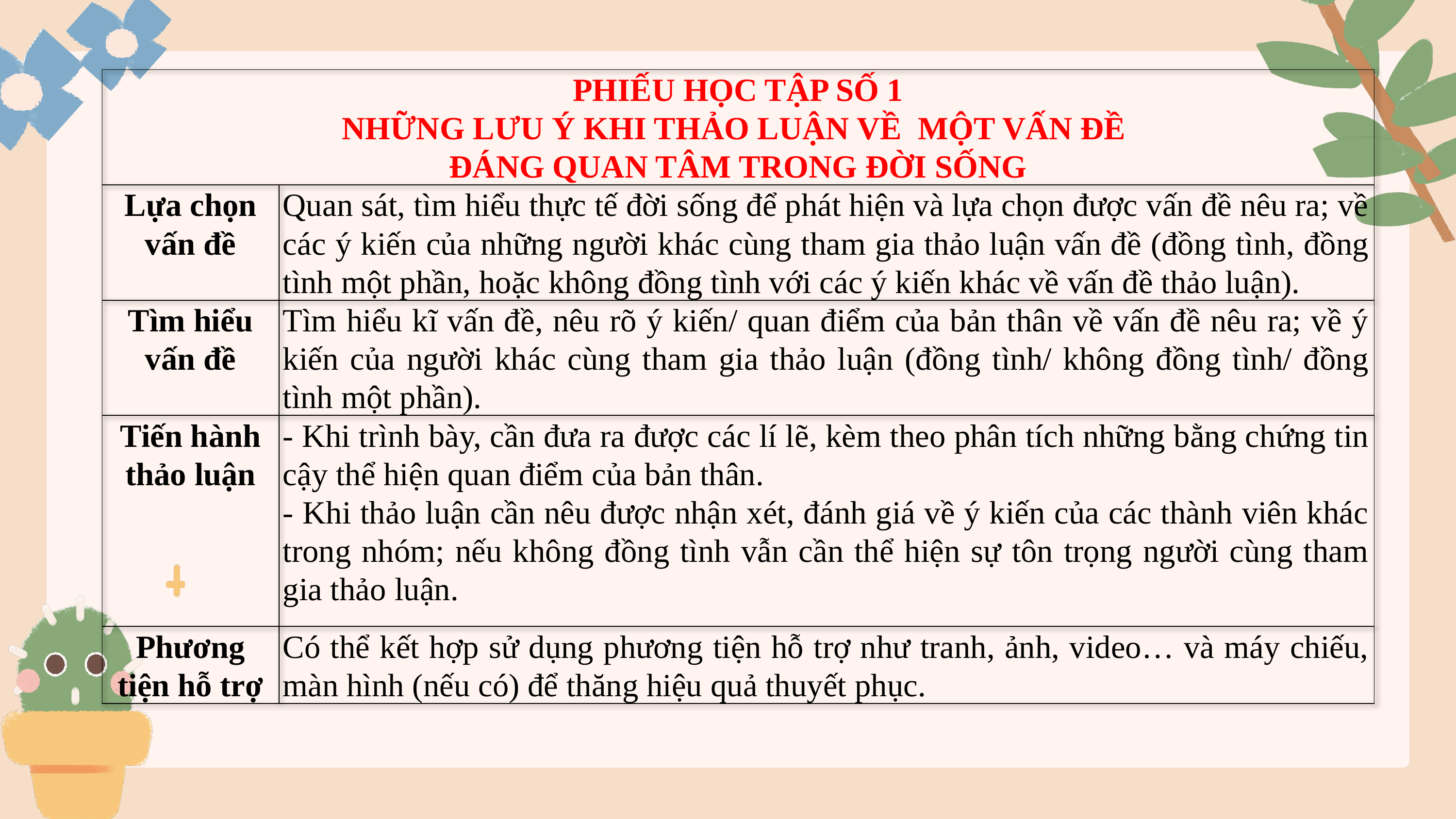

| PHIẾU HỌC TẬP SỐ 1 NHỮNG LƯU Ý KHI THẢO LUẬN VỀ MỘT VẤN ĐỀ ĐÁNG QUAN TÂM TRONG ĐỜI SỐNG |  |
| --- | --- |
| Lựa chọn vấn đề | Quan sát, tìm hiểu thực tế đời sống để phát hiện và lựa chọn được vấn đề nêu ra; về các ý kiến của những người khác cùng tham gia thảo luận vấn đề (đồng tình, đồng tình một phần, hoặc không đồng tình với các ý kiến khác về vấn đề thảo luận). |
| Tìm hiểu vấn đề | Tìm hiểu kĩ vấn đề, nêu rõ ý kiến/ quan điểm của bản thân về vấn đề nêu ra; về ý kiến của người khác cùng tham gia thảo luận (đồng tình/ không đồng tình/ đồng tình một phần). |
| Tiến hành thảo luận | - Khi trình bày, cần đưa ra được các lí lẽ, kèm theo phân tích những bằng chứng tin cậy thể hiện quan điểm của bản thân. - Khi thảo luận cần nêu được nhận xét, đánh giá về ý kiến của các thành viên khác trong nhóm; nếu không đồng tình vẫn cần thể hiện sự tôn trọng người cùng tham gia thảo luận. |
| Phương tiện hỗ trợ | Có thể kết hợp sử dụng phương tiện hỗ trợ như tranh, ảnh, video… và máy chiếu, màn hình (nếu có) để thăng hiệu quả thuyết phục. |